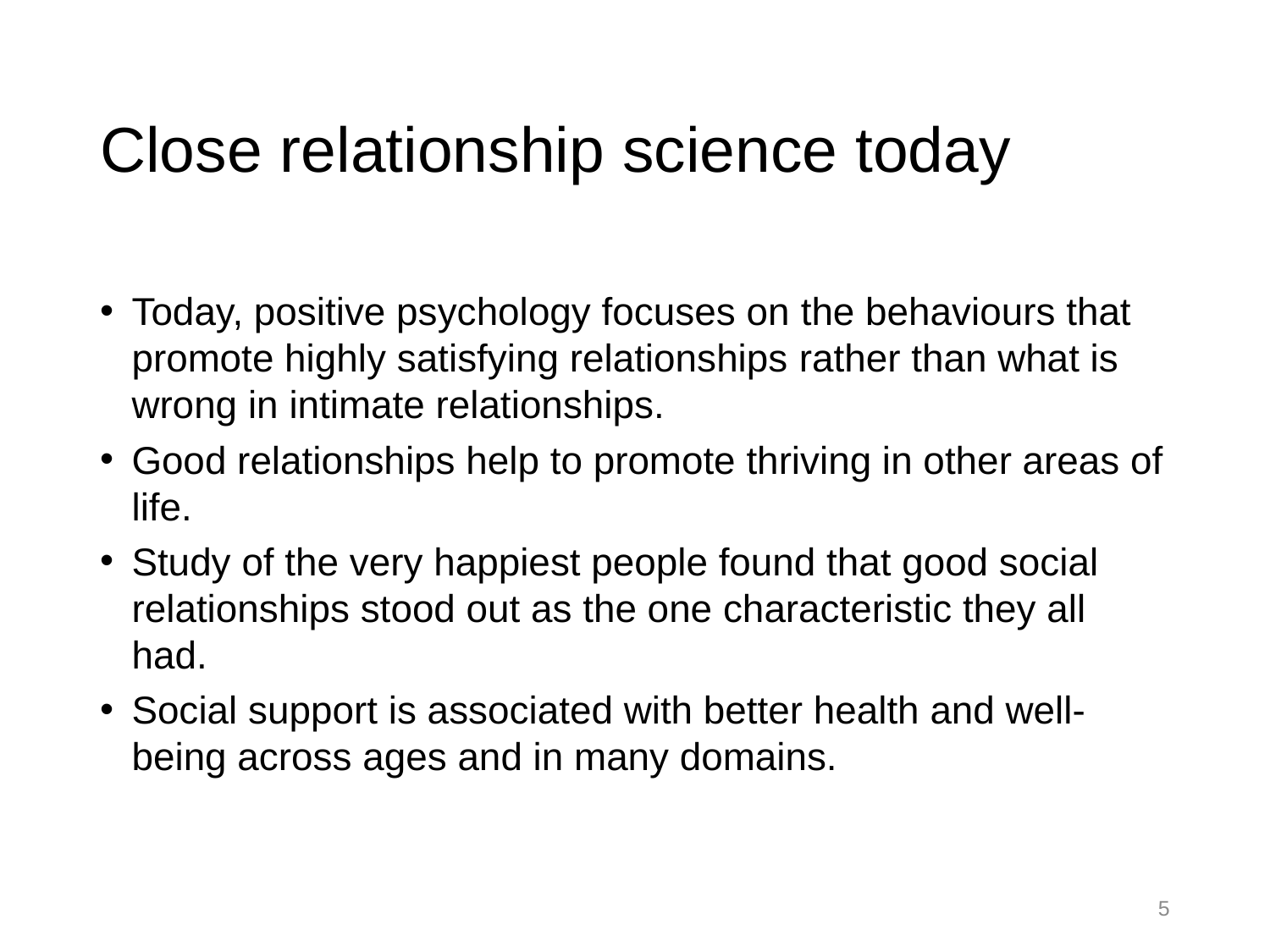

# Close relationship science today
Today, positive psychology focuses on the behaviours that promote highly satisfying relationships rather than what is wrong in intimate relationships.
Good relationships help to promote thriving in other areas of life.
Study of the very happiest people found that good social relationships stood out as the one characteristic they all had.
Social support is associated with better health and well-being across ages and in many domains.
5